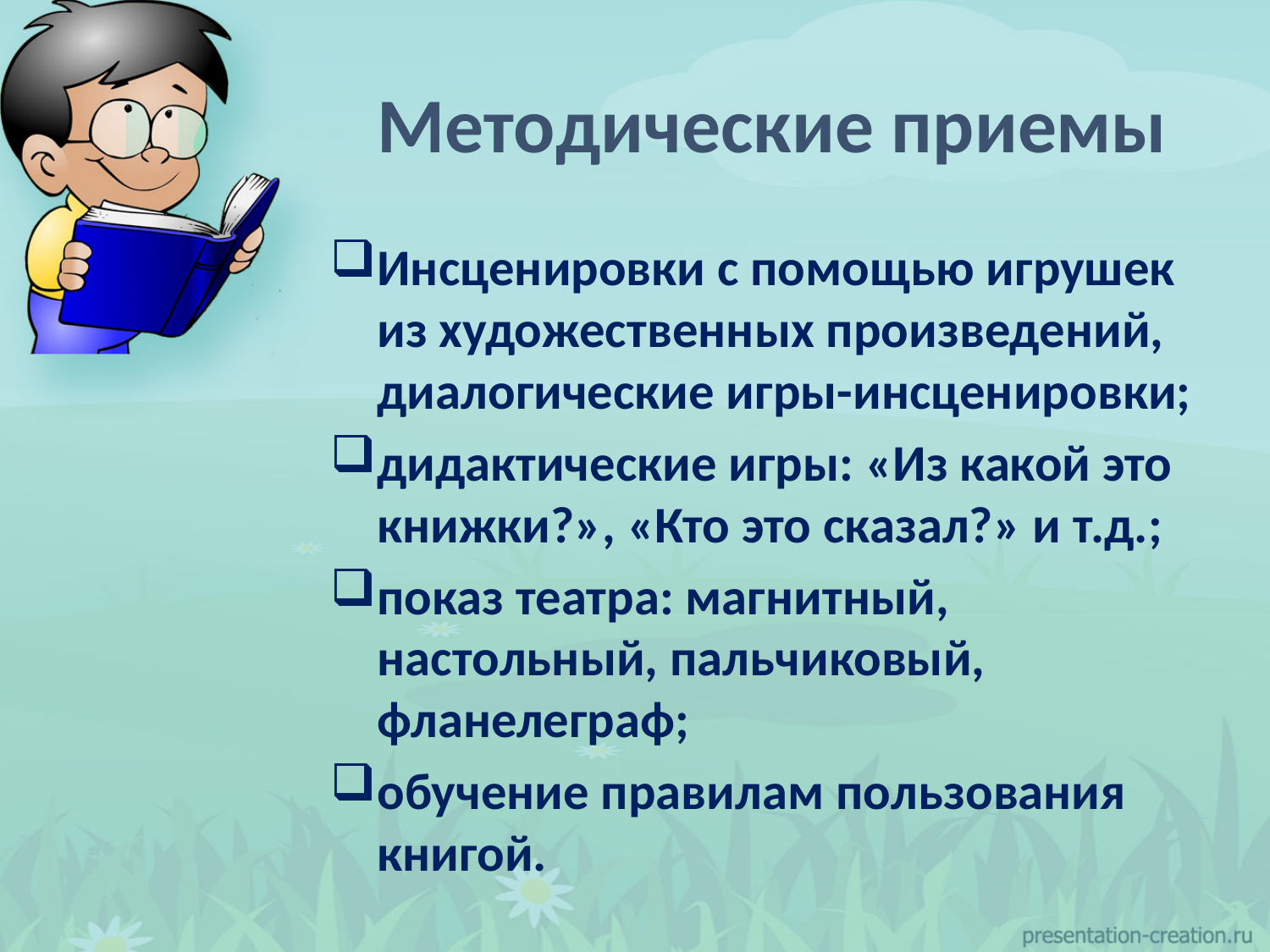

# Методические приемы
Инсценировки с помощью игрушек из художественных произведений, диалогические игры-инсценировки;
дидактические игры: «Из какой это книжки?», «Кто это сказал?» и т.д.;
показ театра: магнитный, настольный, пальчиковый, фланелеграф;
обучение правилам пользования книгой.